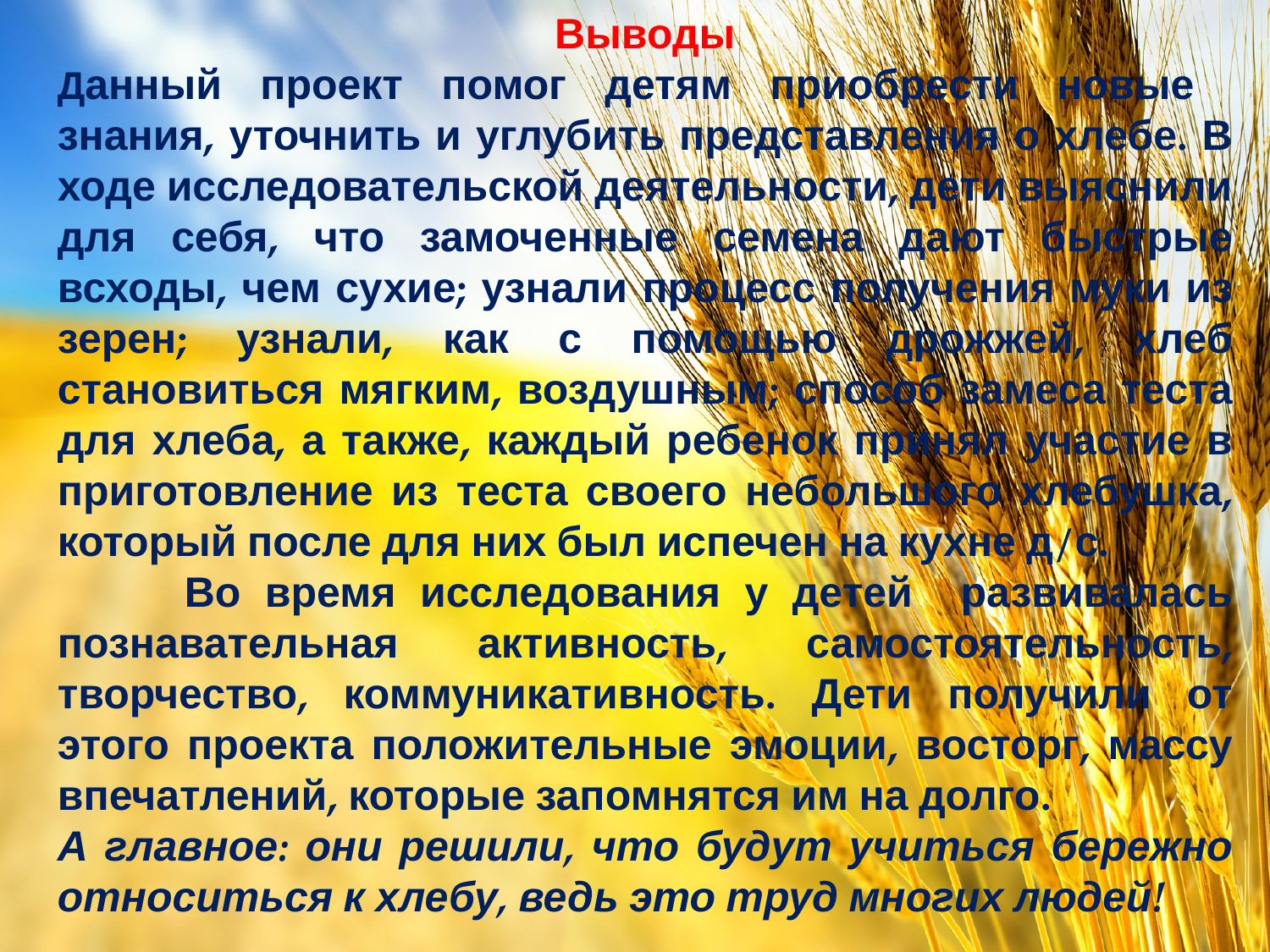

Выводы
Данный проект помог детям приобрести новые  знания, уточнить и углубить представления о хлебе. В ходе исследовательской деятельности, дети выяснили для себя, что замоченные семена дают быстрые всходы, чем сухие; узнали процесс получения муки из зерен; узнали, как с помощью дрожжей, хлеб становиться мягким, воздушным; способ замеса теста для хлеба, а также, каждый ребенок принял участие в приготовление из теста своего небольшого хлебушка, который после для них был испечен на кухне д/с.
	Во время исследования у детей  развивалась познавательная активность, самостоятельность, творчество, коммуникативность. Дети получили от этого проекта положительные эмоции, восторг, массу впечатлений, которые запомнятся им на долго.
А главное: они решили, что будут учиться бережно относиться к хлебу, ведь это труд многих людей!